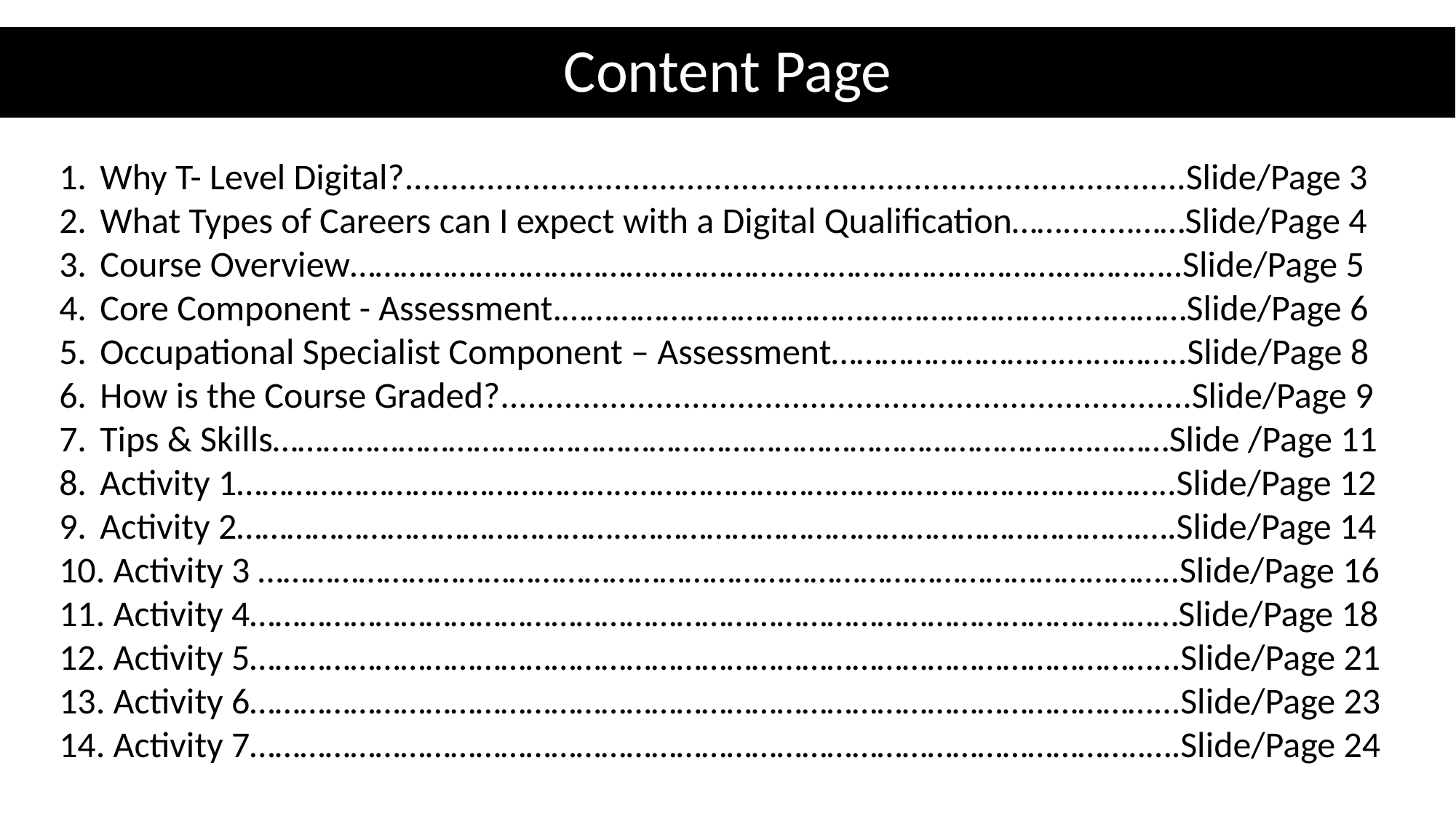

Content Page
Why T- Level Digital?......................................................................................Slide/Page 3
What Types of Careers can I expect with a Digital Qualification……........……Slide/Page 4
Course Overview……………………………………………...………………………….…………..Slide/Page 5
Core Component - Assessment.……………………………….………………….......………Slide/Page 6
Occupational Specialist Component – Assessment………………………....………..Slide/Page 8
How is the Course Graded?............................................................................Slide/Page 9
Tips & Skills……………………………………………………………………………………..………Slide /Page 11
Activity 1………………………………………..………………………………………………………..Slide/Page 12
Activity 2………………………………………..…………………………………………………….….Slide/Page 14
 Activity 3 ………………………………………………………………………………………………..Slide/Page 16
 Activity 4…………………………………………………………………………………………………Slide/Page 18
 Activity 5………………………………………………………………………………………………...Slide/Page 21
 Activity 6………………………………………………………………………………………………...Slide/Page 23
 Activity 7……………………………………………………………………………………………..….Slide/Page 24